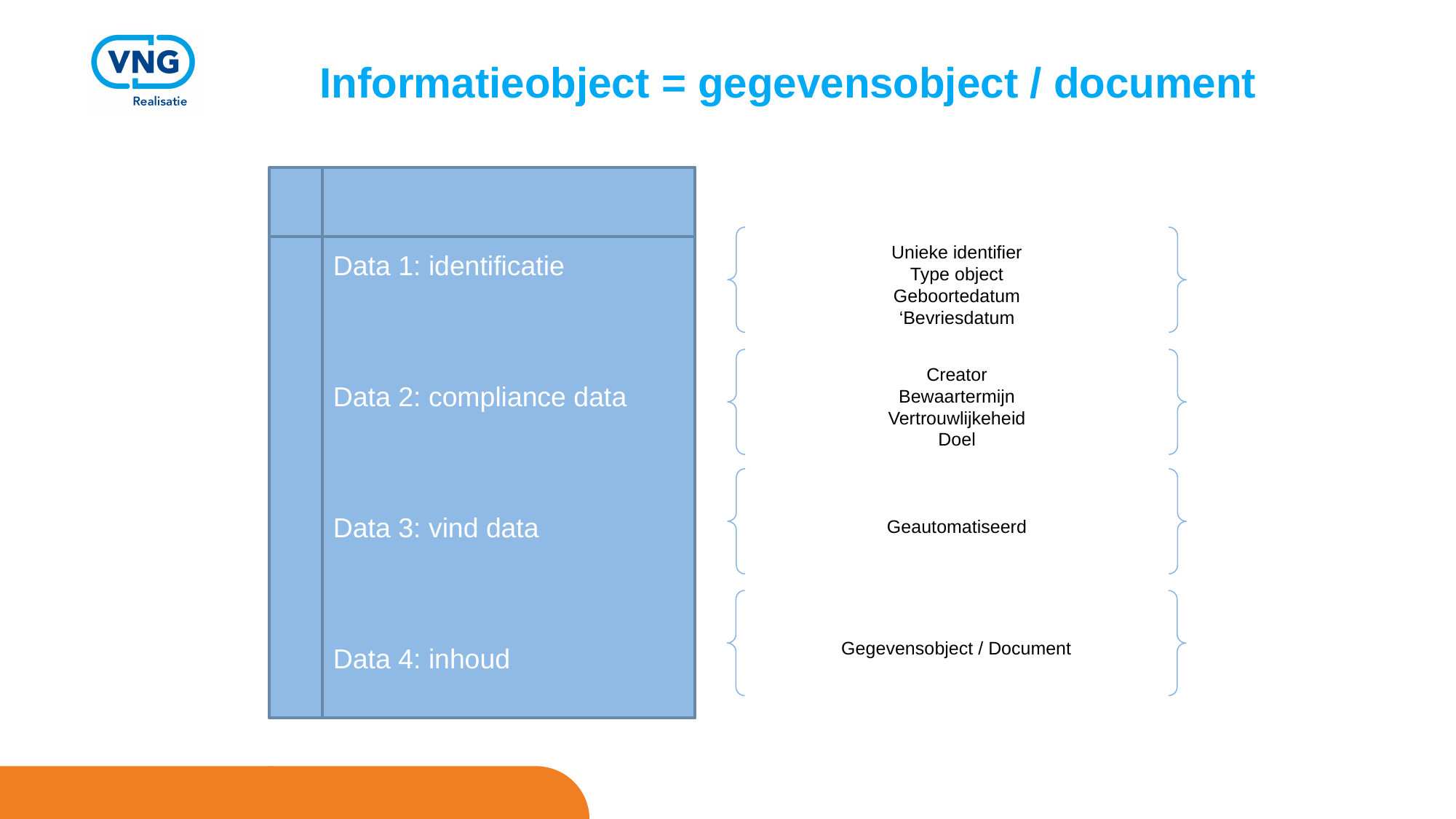

Informatieobject = gegevensobject / document
Data 1: identificatie

Data 2: compliance data

Data 3: vind data

Data 4: inhoud

Unieke identifier
Type object
Geboortedatum
‘Bevriesdatum
Creator
Bewaartermijn
Vertrouwlijkeheid
Doel
Geautomatiseerd
Gegevensobject / Document